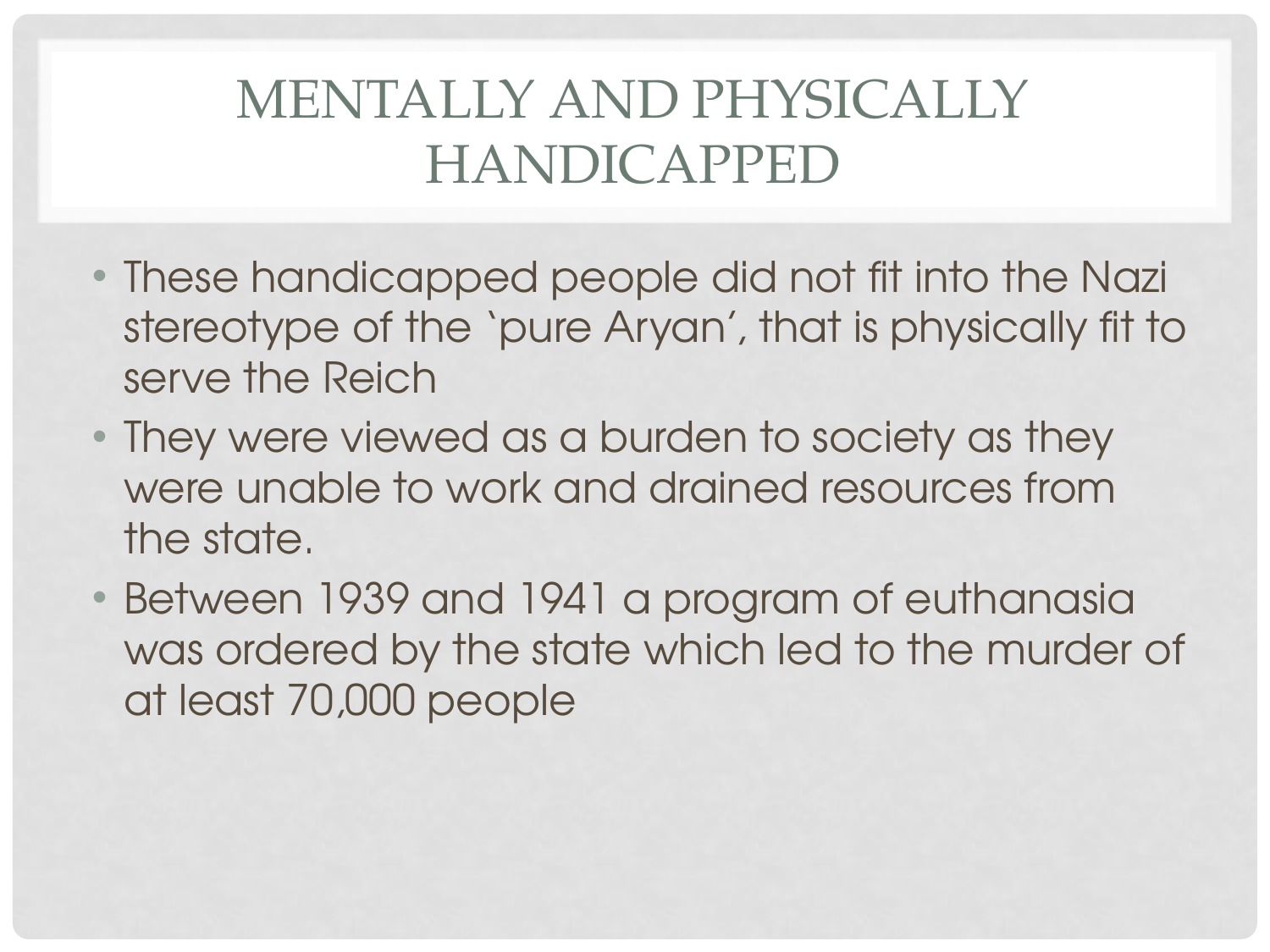

# Mentally and physically handicapped
These handicapped people did not fit into the Nazi  stereotype of the ‘pure Aryan’, that is physically fit to serve the Reich
They were viewed as a burden to society as they were unable to work and drained resources from the state.
Between 1939 and 1941 a program of euthanasia was ordered by the state which led to the murder of at least 70,000 people